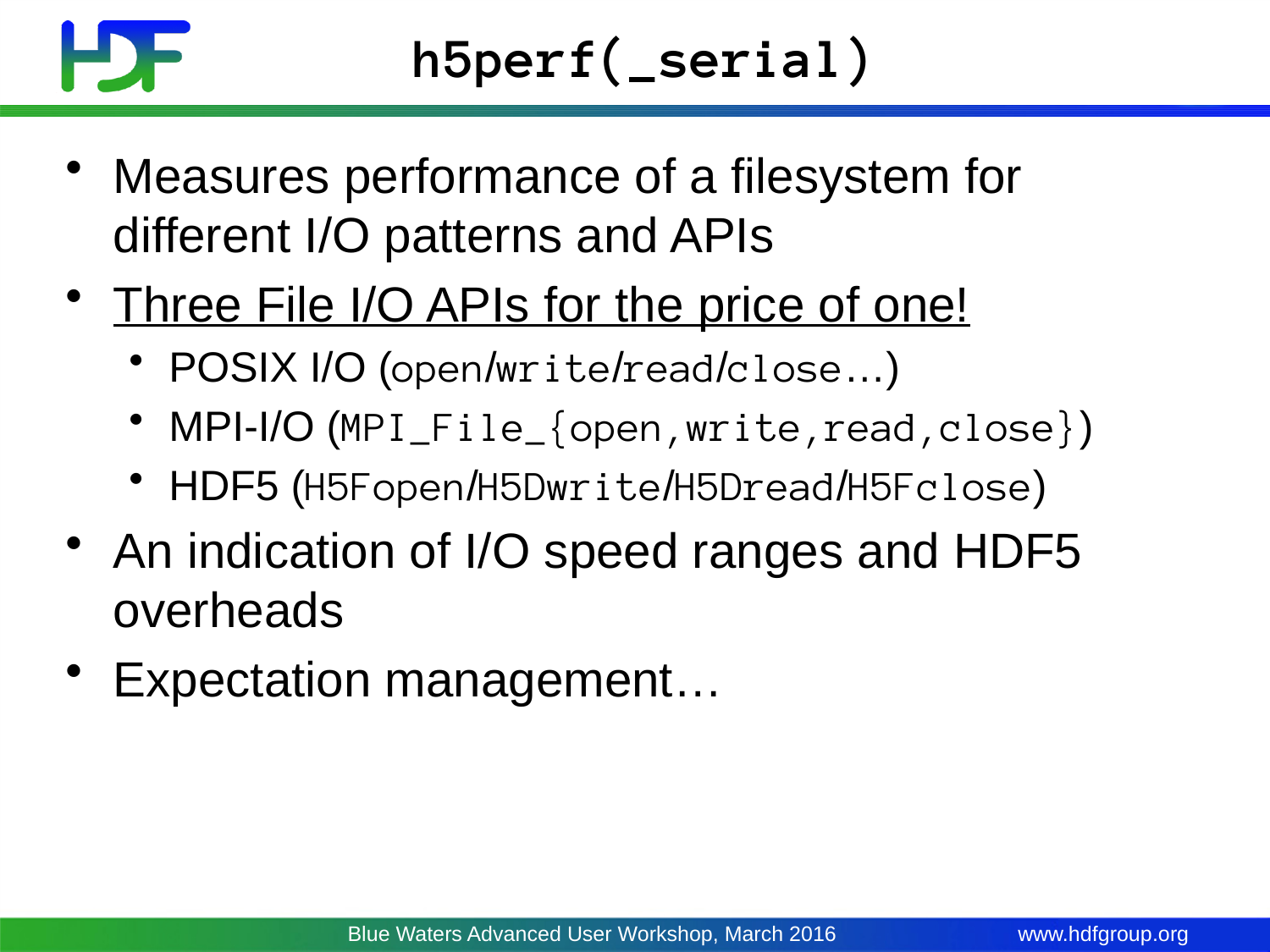

# h5perf(_serial)
Measures performance of a filesystem for different I/O patterns and APIs
Three File I/O APIs for the price of one!
POSIX I/O (open/write/read/close…)
MPI-I/O (MPI_File_{open,write,read,close})
HDF5 (H5Fopen/H5Dwrite/H5Dread/H5Fclose)
An indication of I/O speed ranges and HDF5 overheads
Expectation management…
Blue Waters Advanced User Workshop, March 2016